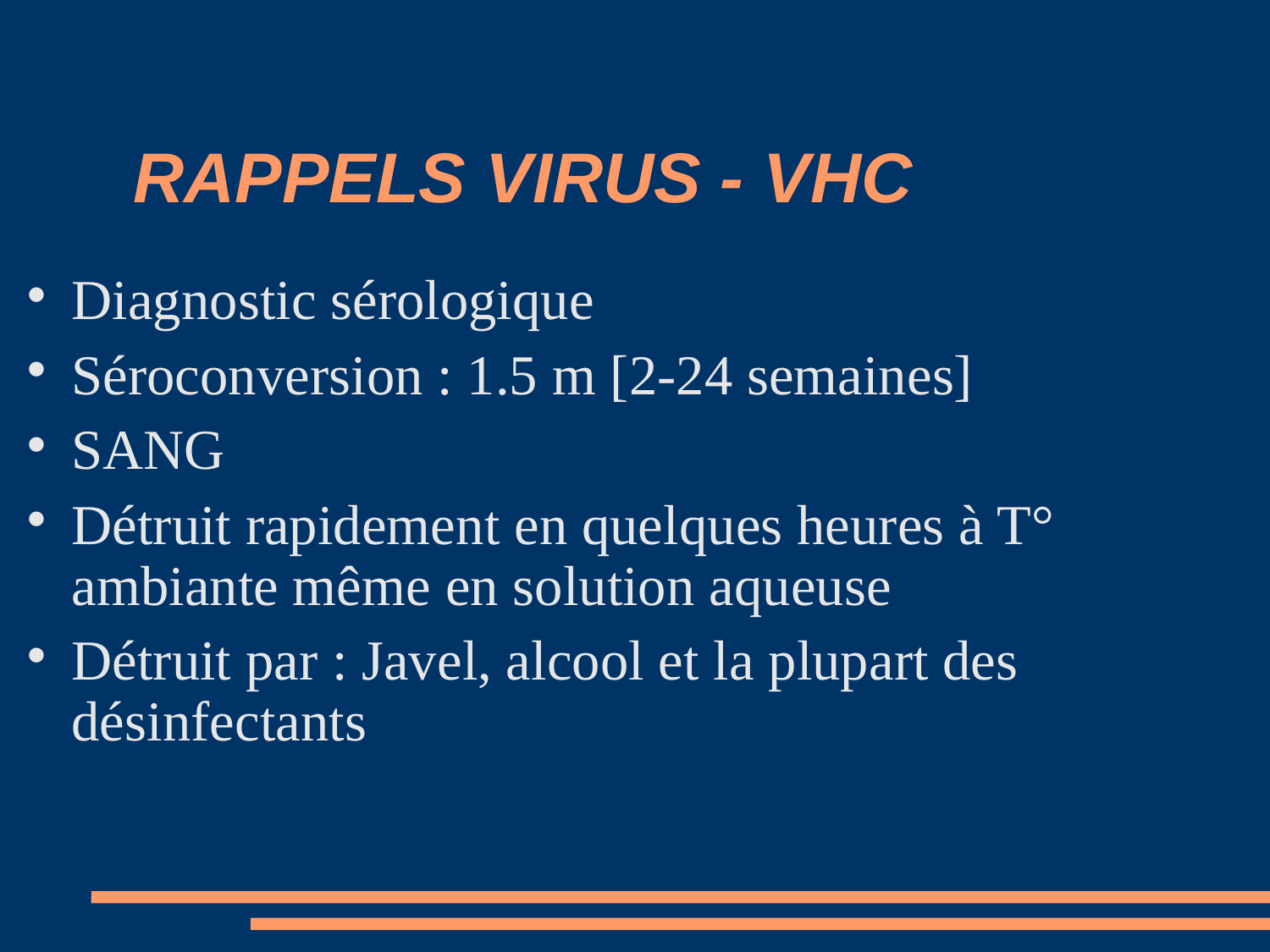

# RAPPELS VIRUS - VHC
Diagnostic sérologique
Séroconversion : 1.5 m [2-24 semaines]
SANG
Détruit rapidement en quelques heures à T° ambiante même en solution aqueuse
Détruit par : Javel, alcool et la plupart des désinfectants